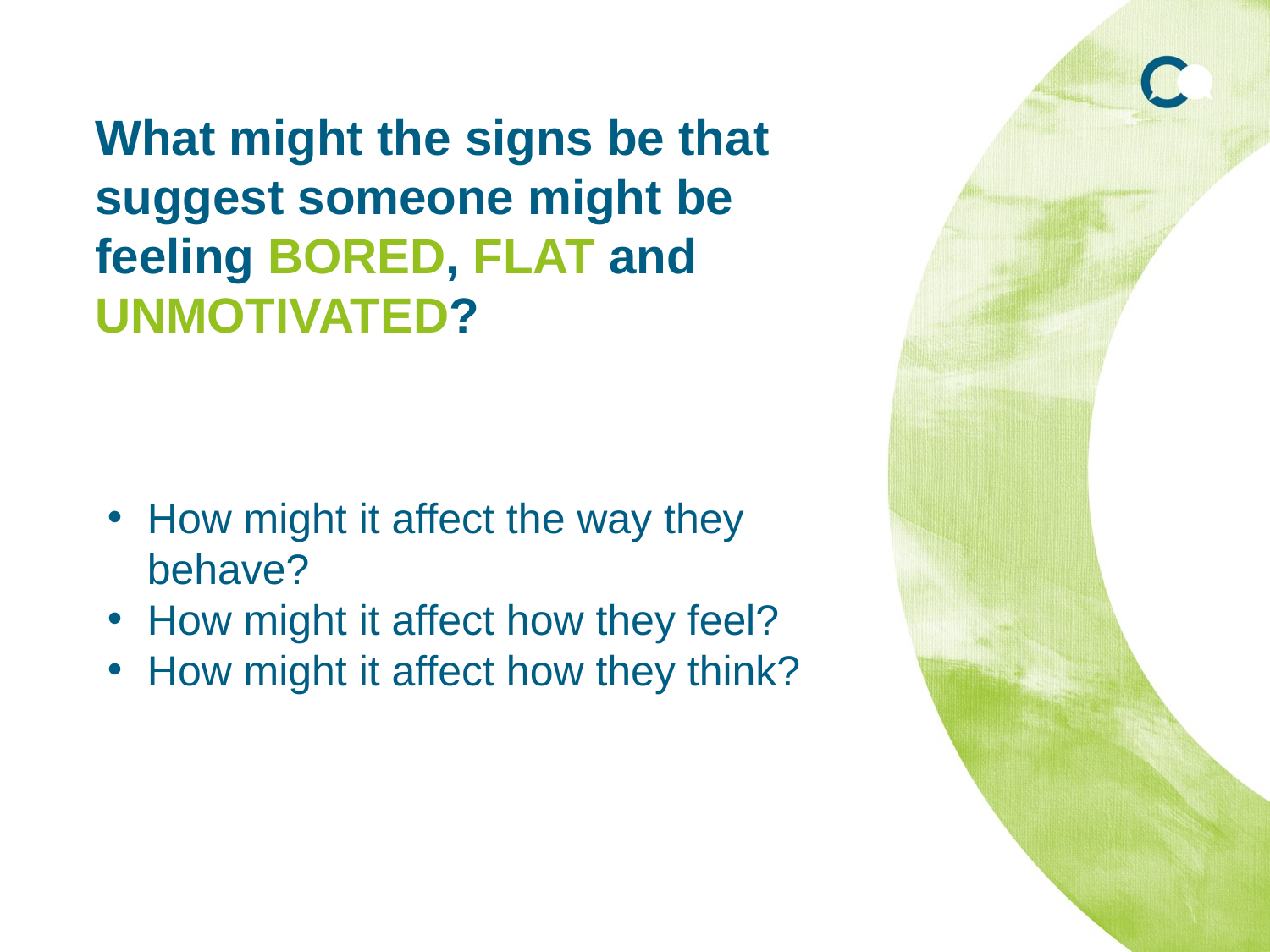

What might the signs be that suggest someone might be feeling BORED, FLAT and UNMOTIVATED?
How might it affect the way they behave?
How might it affect how they feel?
How might it affect how they think?